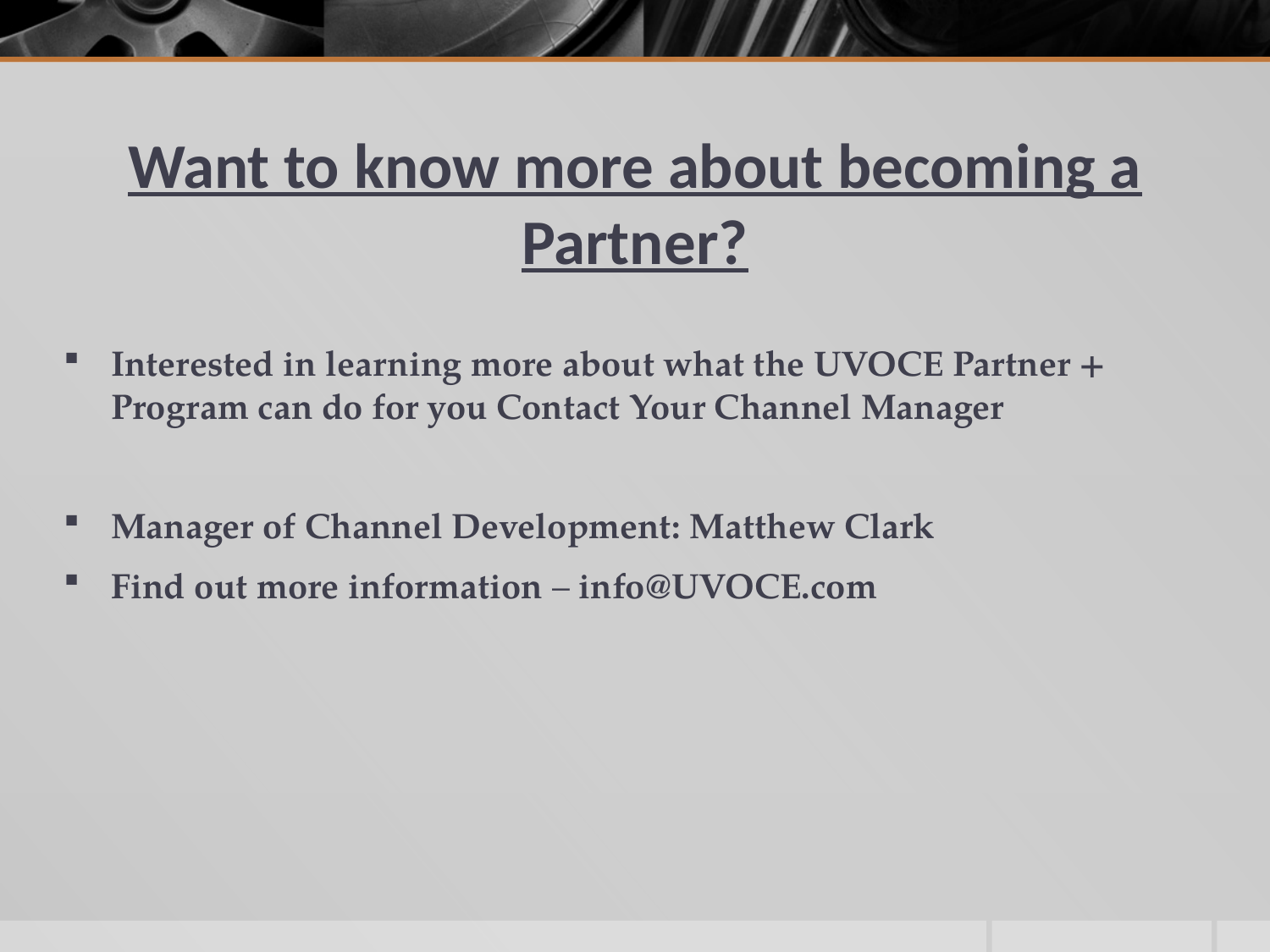

# Want to know more about becoming a Partner?

Interested in learning more about what the UVOCE Partner + Program can do for you Contact Your Channel Manager

Manager of Channel Development: Matthew Clark
Find out more information – info@UVOCE.com